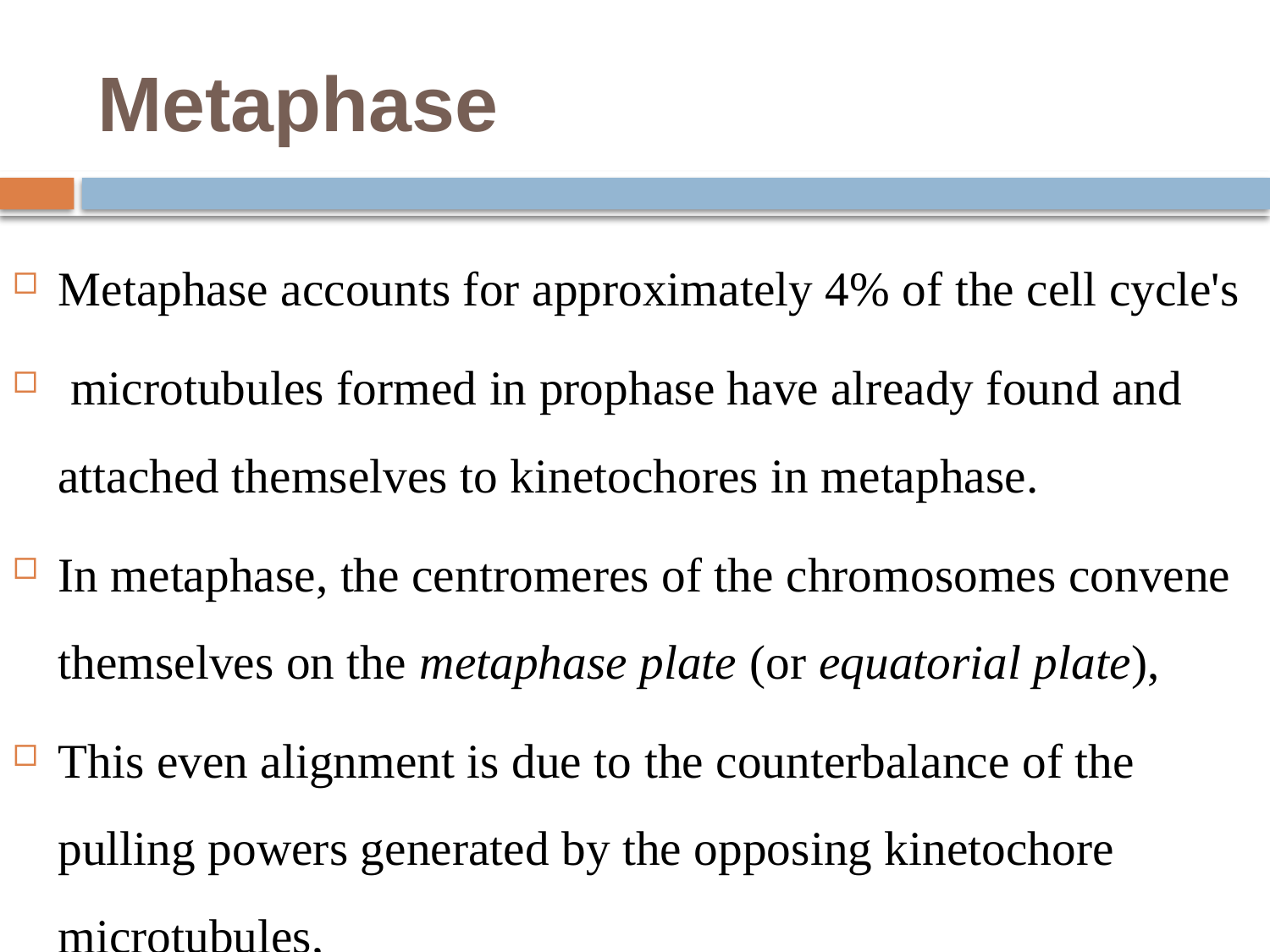

# Metaphase
Metaphase accounts for approximately 4% of the cell cycle's
 microtubules formed in prophase have already found and attached themselves to kinetochores in metaphase.
In metaphase, the centromeres of the chromosomes convene themselves on the metaphase plate (or equatorial plate),
This even alignment is due to the counterbalance of the pulling powers generated by the opposing kinetochore microtubules,